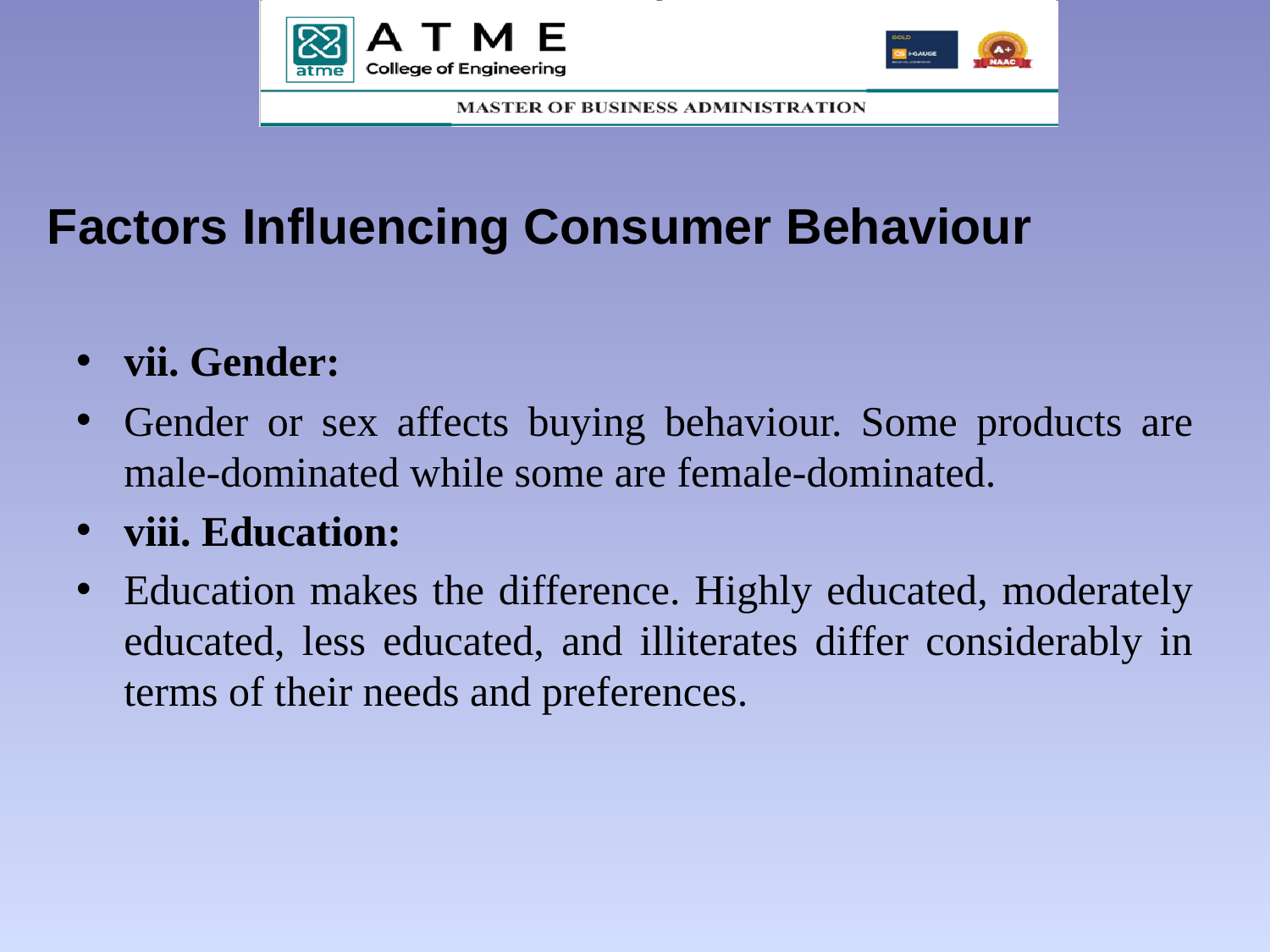

# Factors Influencing Consumer Behaviour
vii. Gender:
Gender or sex affects buying behaviour. Some products are male-dominated while some are female-dominated.
viii. Education:
Education makes the difference. Highly educated, moderately educated, less educated, and illiterates differ considerably in terms of their needs and preferences.